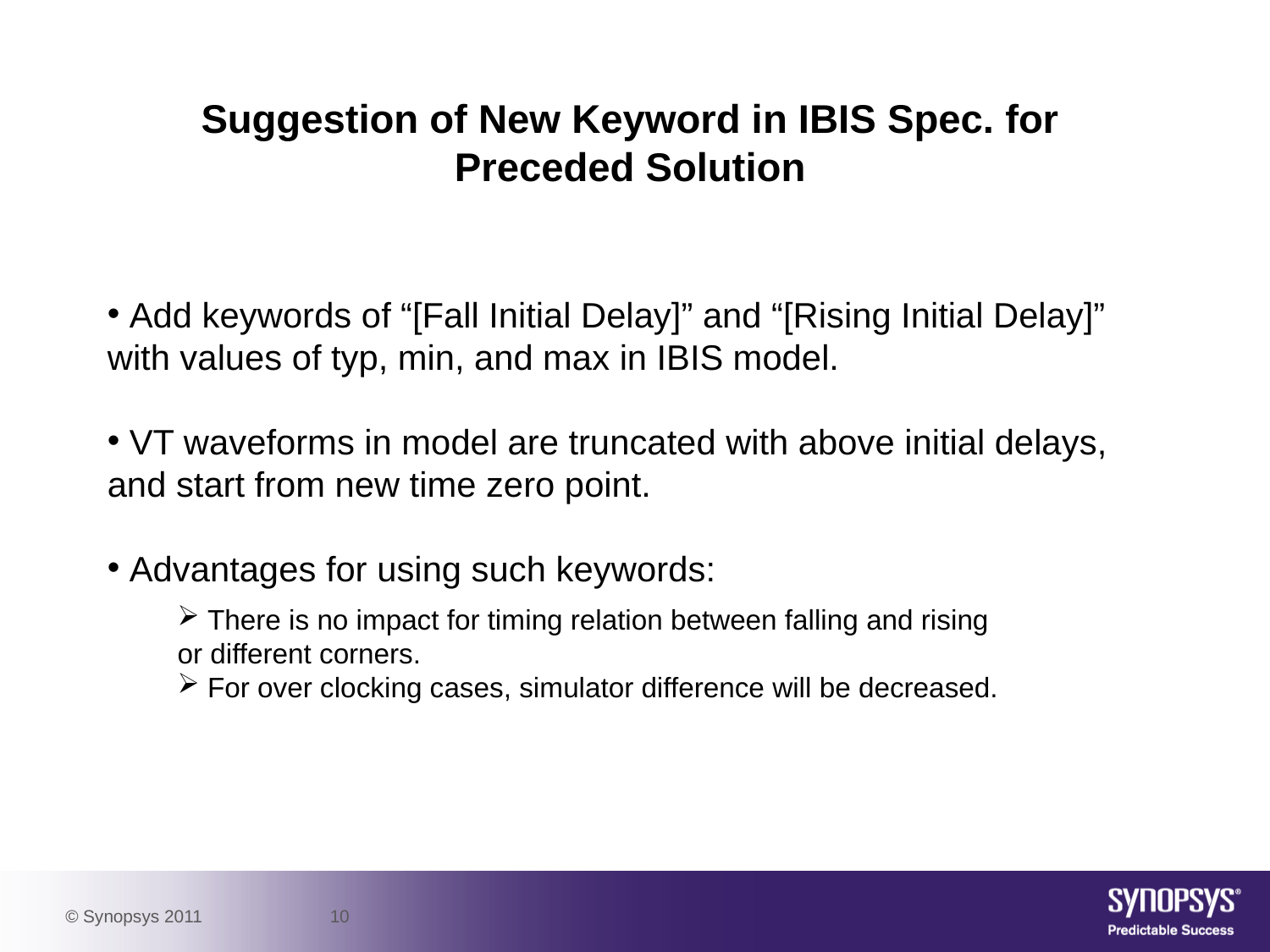

Suggestion of New Keyword in IBIS Spec. for Preceded Solution
 Add keywords of “[Fall Initial Delay]” and “[Rising Initial Delay]” with values of typ, min, and max in IBIS model.

 VT waveforms in model are truncated with above initial delays, and start from new time zero point.

 Advantages for using such keywords:

 There is no impact for timing relation between falling and rising or different corners.
 For over clocking cases, simulator difference will be decreased.